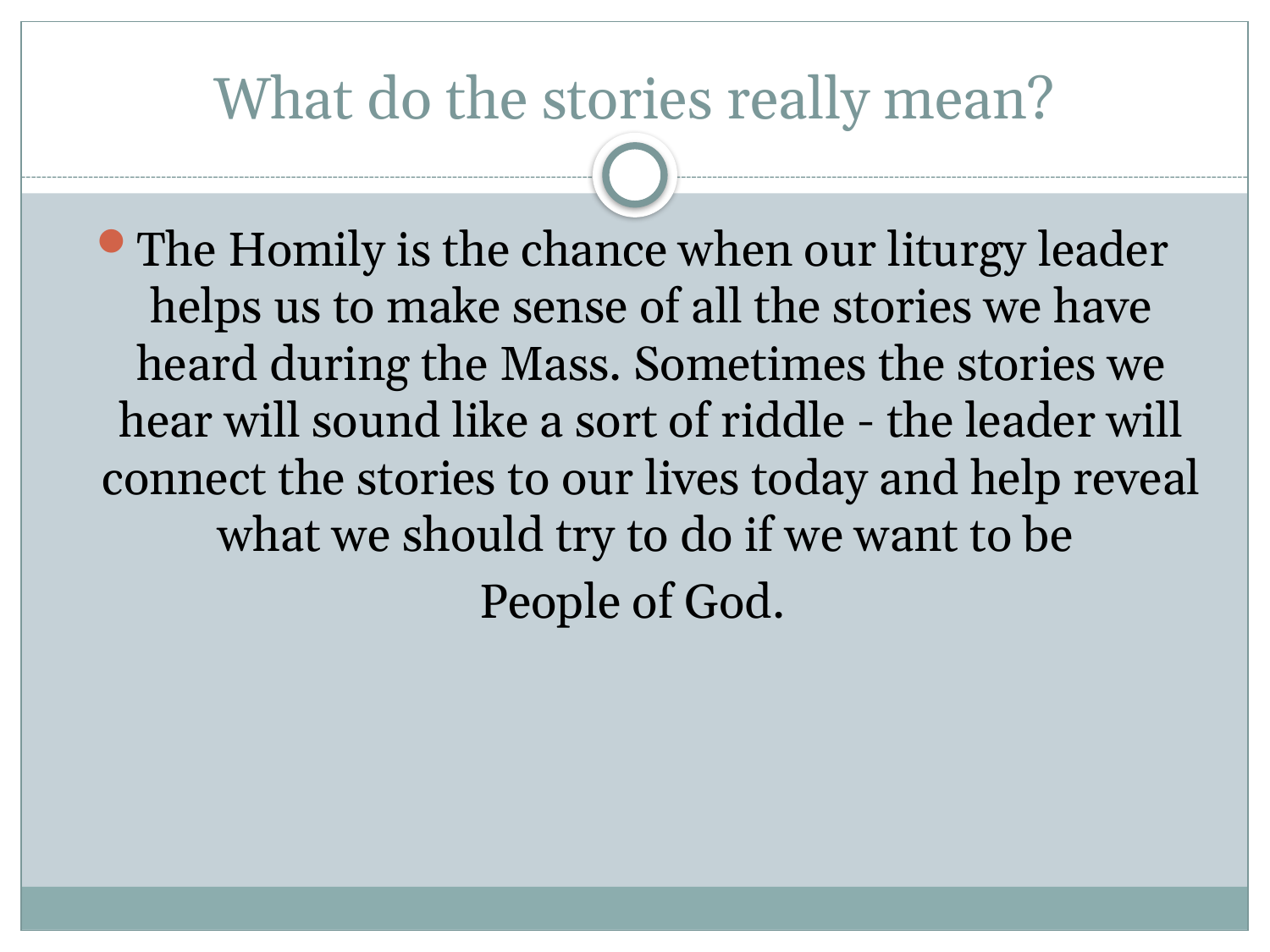

# What do the stories really mean?
The Homily is the chance when our liturgy leader helps us to make sense of all the stories we have heard during the Mass. Sometimes the stories we hear will sound like a sort of riddle - the leader will connect the stories to our lives today and help reveal what we should try to do if we want to be
People of God.